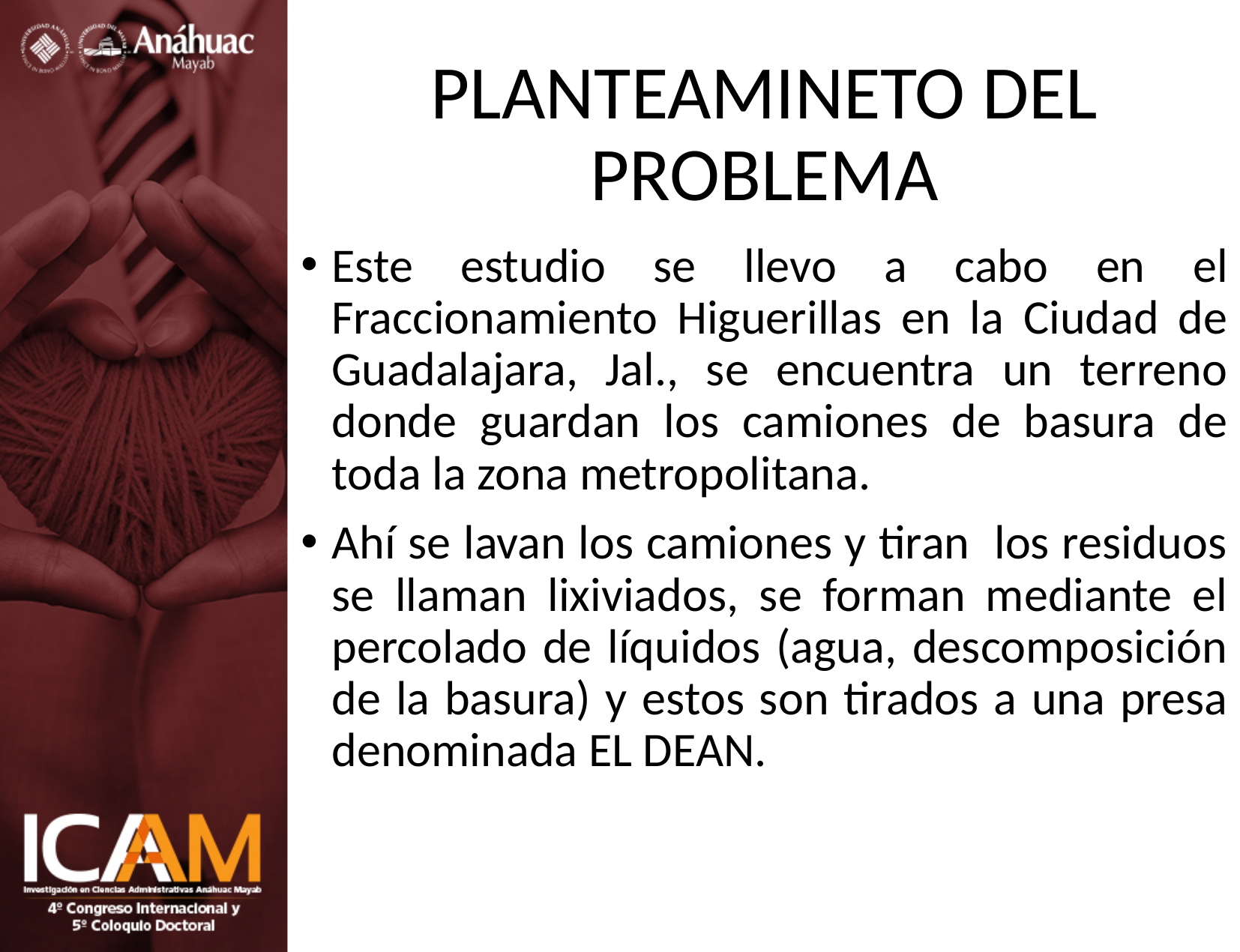

# PLANTEAMINETO DEL PROBLEMA
Este estudio se llevo a cabo en el Fraccionamiento Higuerillas en la Ciudad de Guadalajara, Jal., se encuentra un terreno donde guardan los camiones de basura de toda la zona metropolitana.
Ahí se lavan los camiones y tiran  los residuos se llaman lixiviados, se forman mediante el percolado de líquidos (agua, descomposición de la basura) y estos son tirados a una presa denominada EL DEAN.